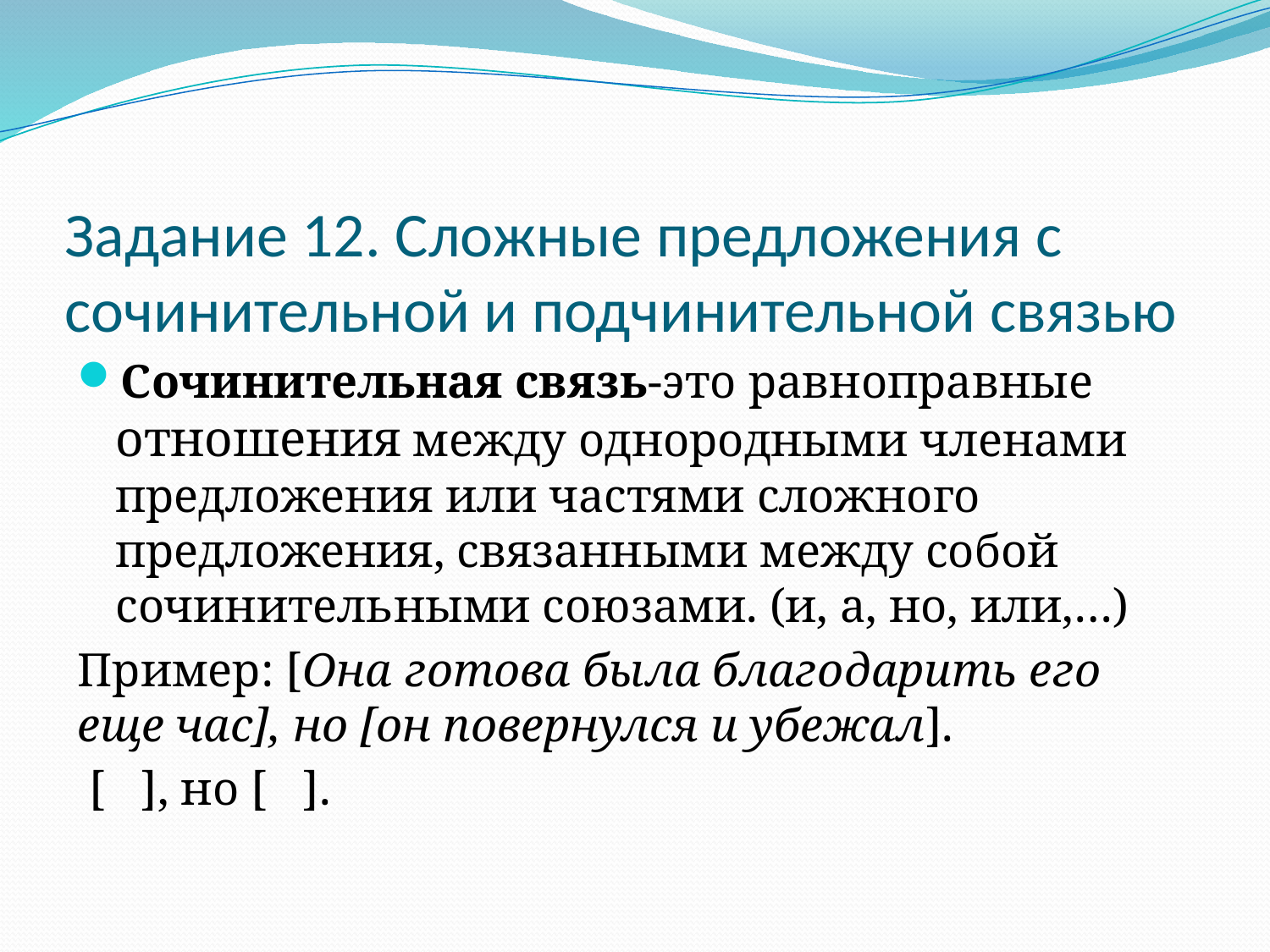

# Задание 12. Сложные предложения с сочинительной и подчинительной связью
Сочинительная связь-это равноправные отношения между однородными членами предложения или частями сложного предложения, связанными между собой сочинительными союзами. (и, а, но, или,…)
Пример: [Она готова была благодарить его еще час], но [он повернулся и убежал].
 [   ], но [   ].